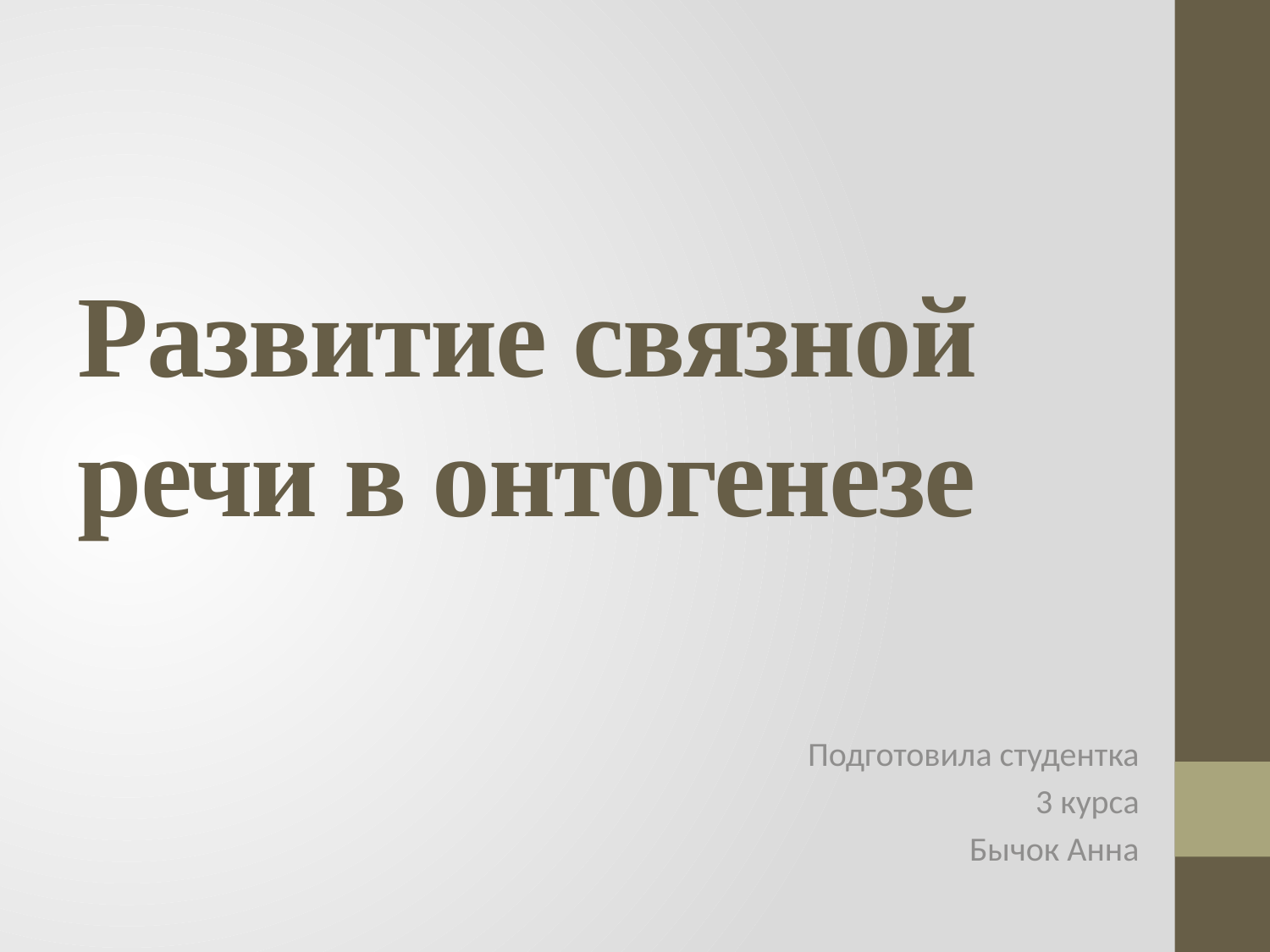

# Развитие связной речи в онтогенезе
Подготовила студентка
3 курса
Бычок Анна